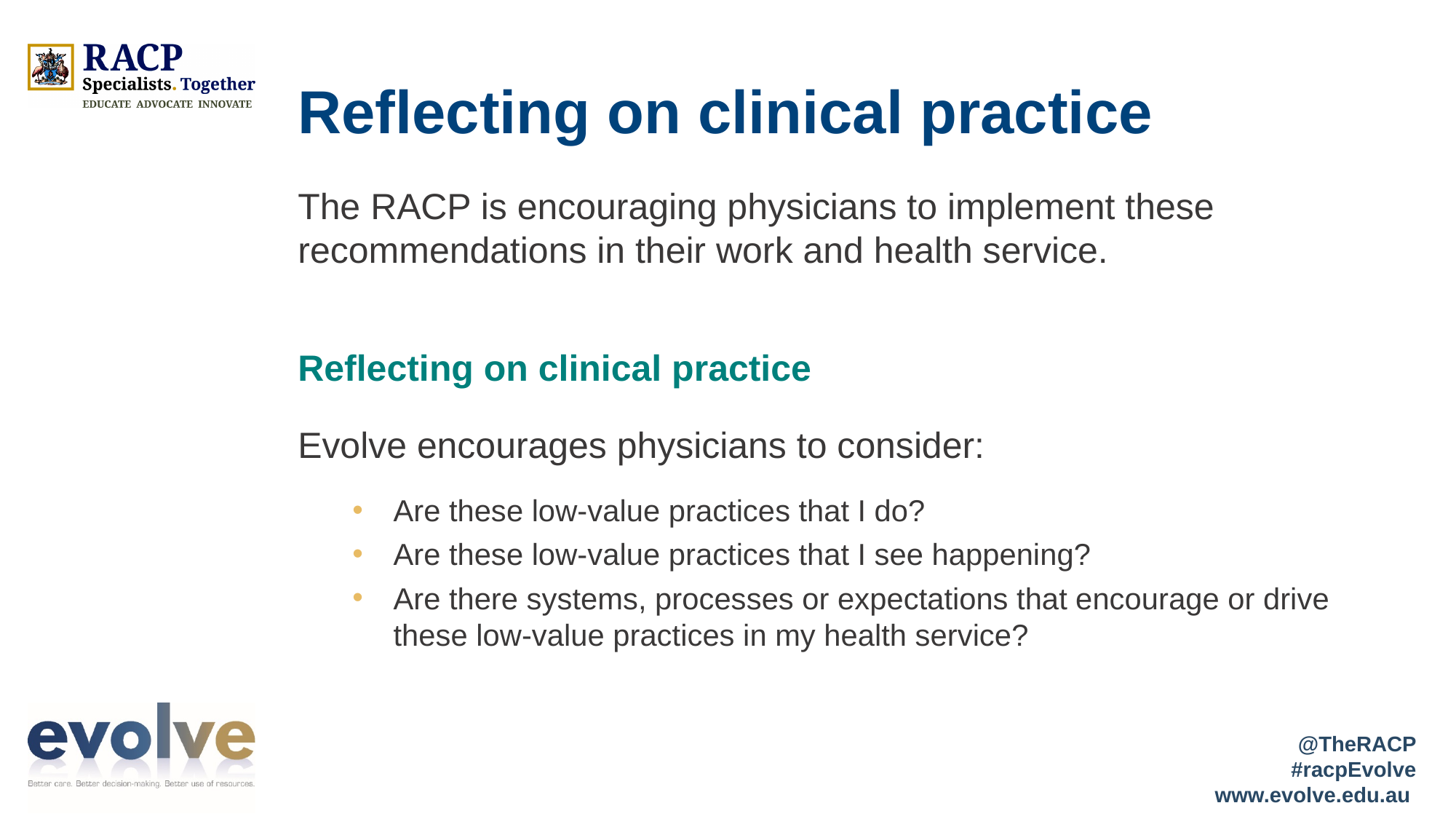

# Reflecting on clinical practice
The RACP is encouraging physicians to implement these recommendations in their work and health service.

Reflecting on clinical practice
Evolve encourages physicians to consider:
Are these low-value practices that I do?
Are these low-value practices that I see happening?
Are there systems, processes or expectations that encourage or drive these low-value practices in my health service?